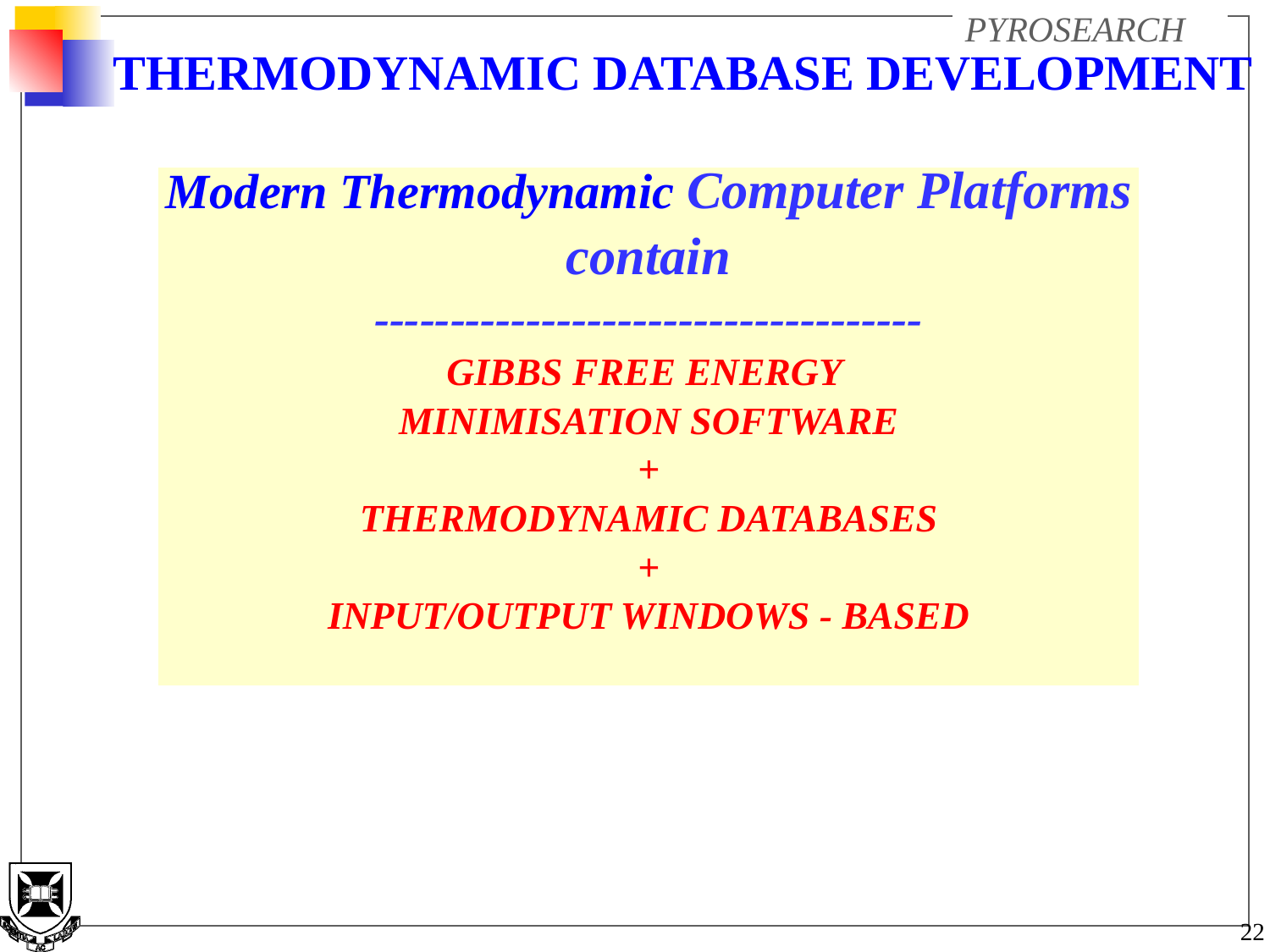

THERMODYNAMIC DATABASE DEVELOPMENT

Modern Thermodynamic Computer Platforms
contain
------------------------------------
GIBBS FREE ENERGY
MINIMISATION SOFTWARE
+
THERMODYNAMIC DATABASES
+
INPUT/OUTPUT WINDOWS - BASED

22